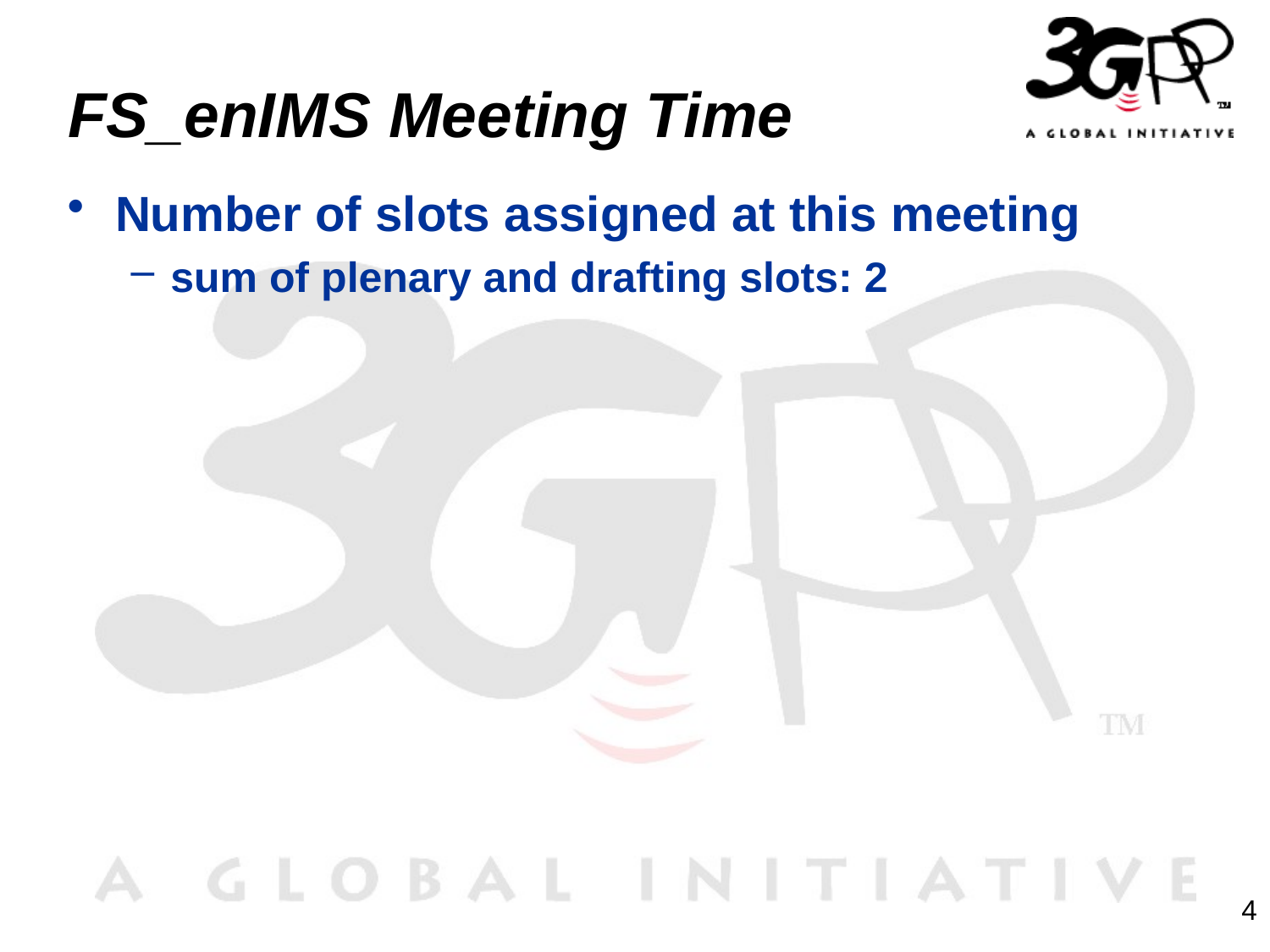

# FS_enIMS Meeting Time
Number of slots assigned at this meeting
sum of plenary and drafting slots: 2

4